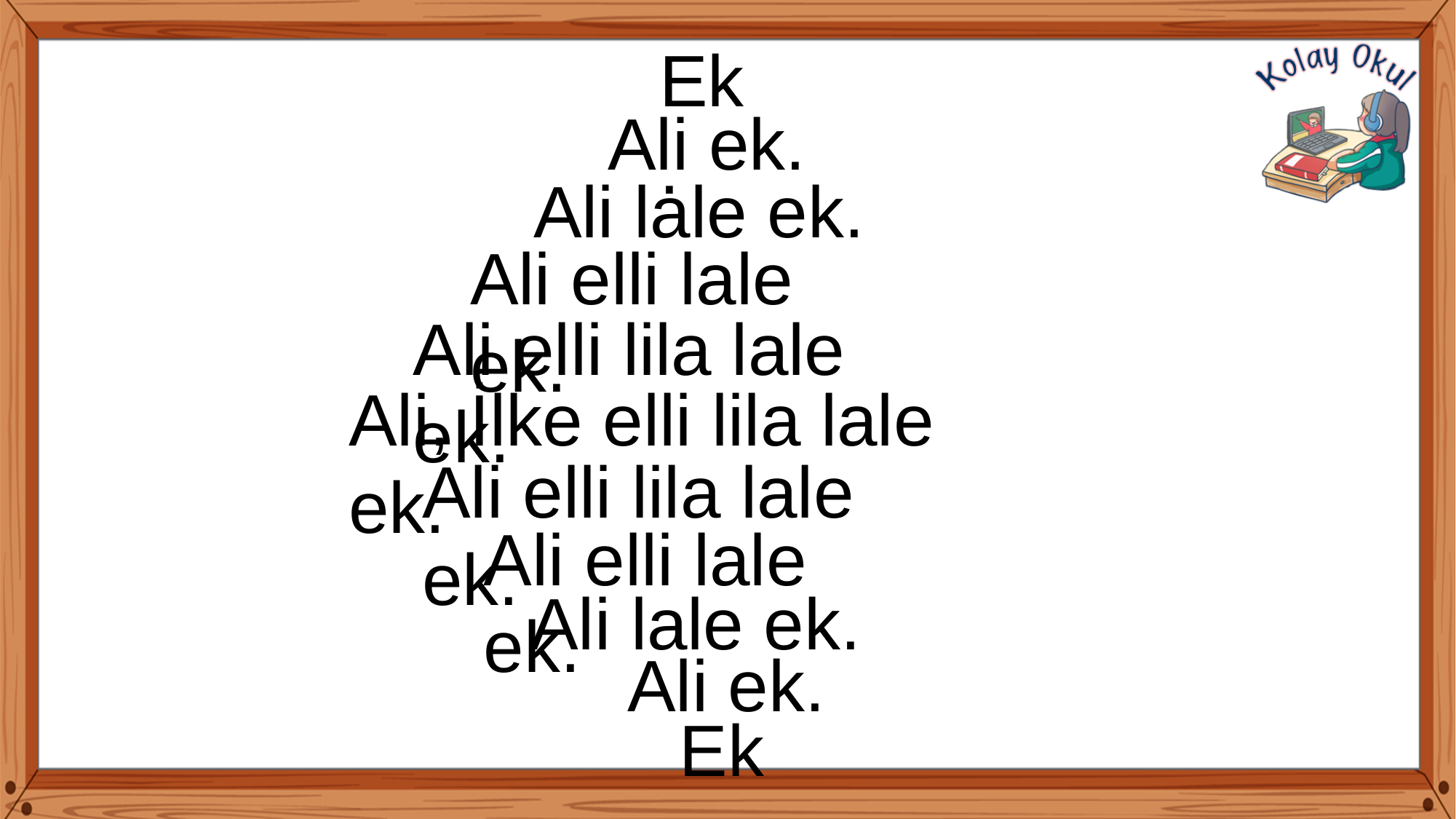

Ek.
Ali ek.
Ali lale ek.
Ali elli lale ek.
Ali elli lila lale ek.
Ali, İlke elli lila lale ek.
Ali elli lila lale ek.
Ali elli lale ek.
Ali lale ek.
Ali ek.
Ek.